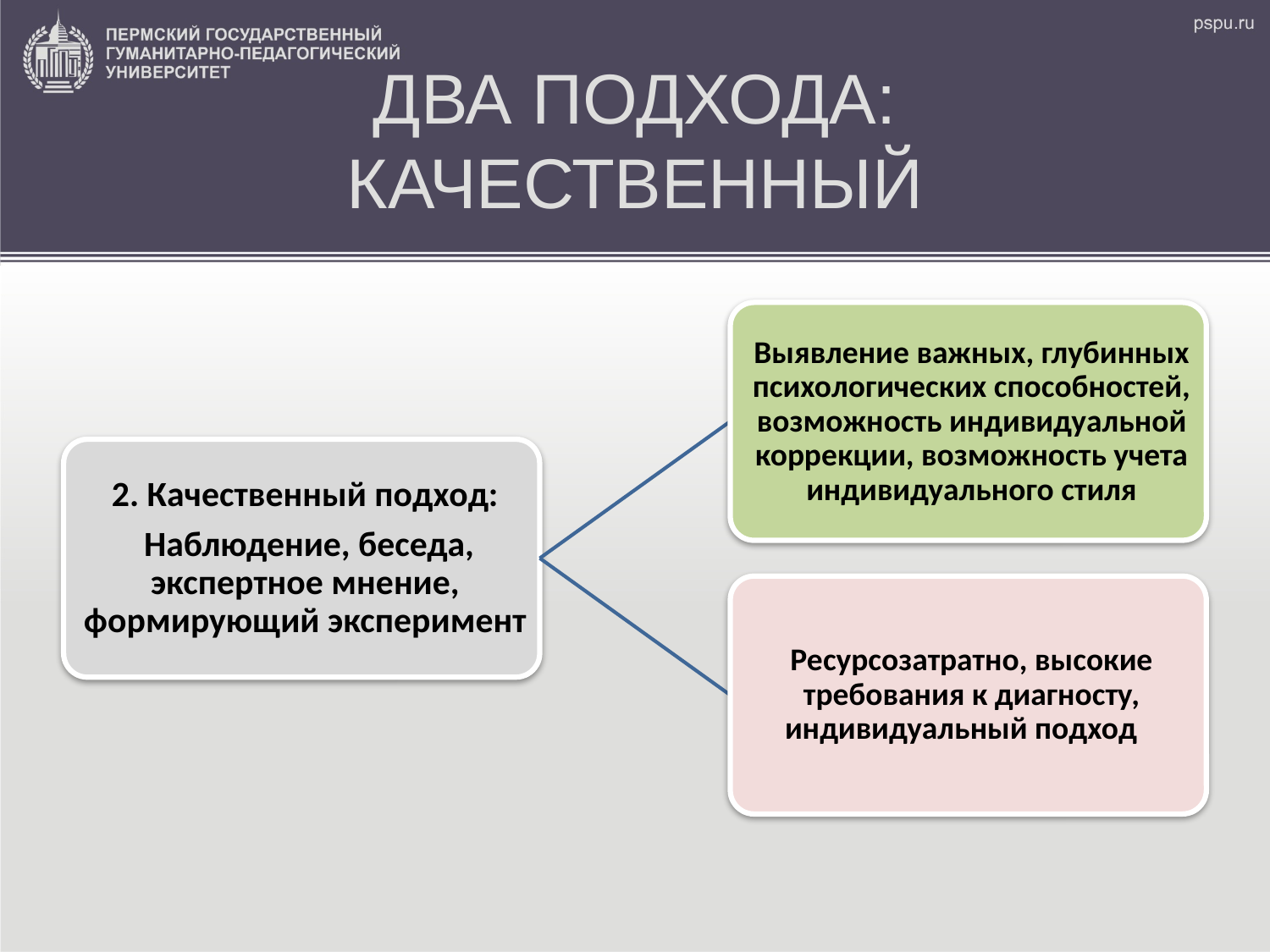

# ДВА ПОДХОДА: КАЧЕСТВЕННЫЙ
2. Качественный подход:
 Наблюдение, беседа, экспертное мнение, формирующий эксперимент

Выявление важных, глубинных психологических способностей, возможность индивидуальной коррекции, возможность учета индивидуального стиля

Ресурсозатратно, высокие требования к диагносту, индивидуальный подход